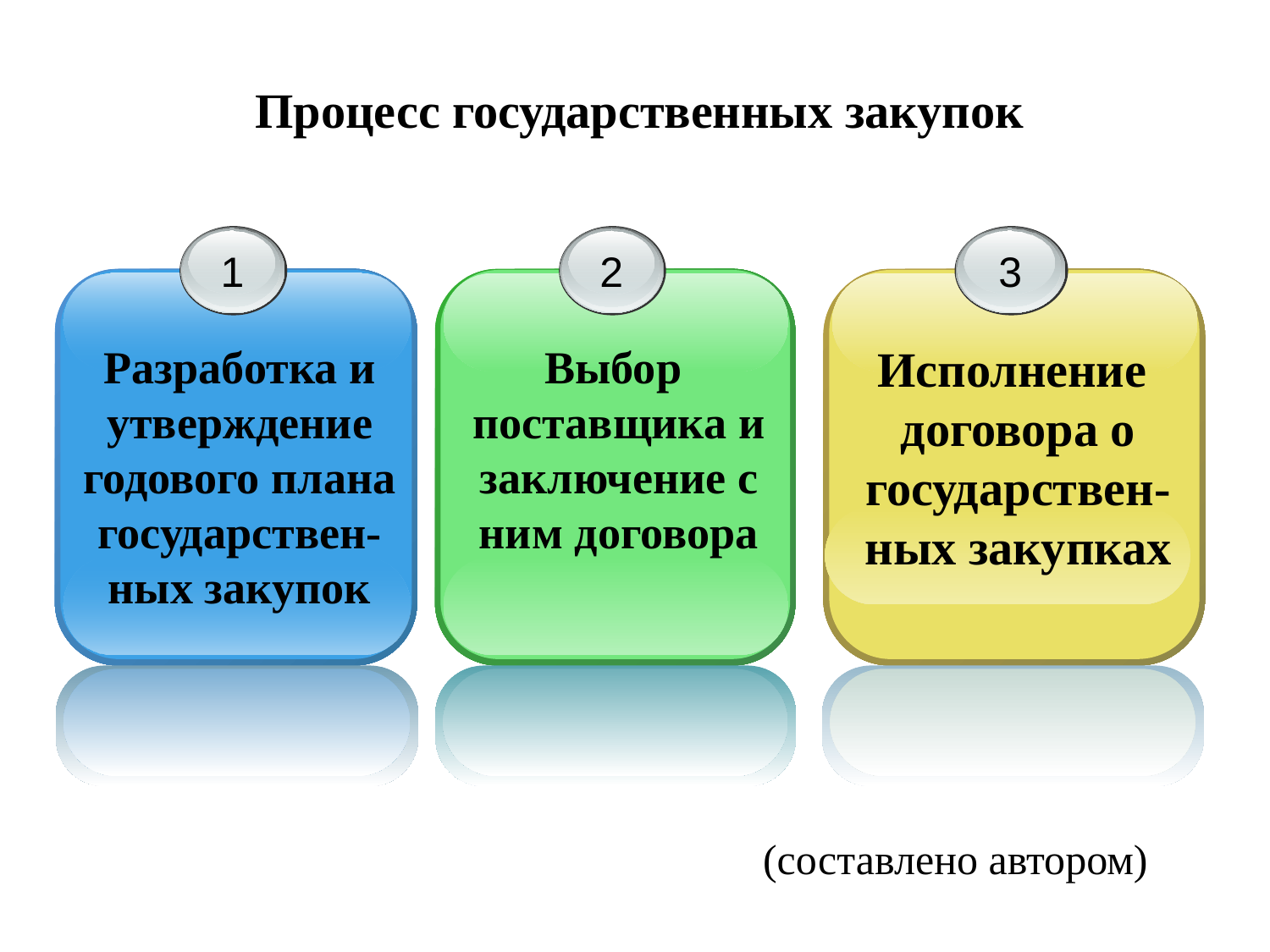

Процесс государственных закупок

1

Разработка и утверждение годового плана государствен-ных закупок

2

Выбор  поставщика и заключение с ним договора

3

Исполнение  договора о государствен-ных закупках

# (составлено автором)